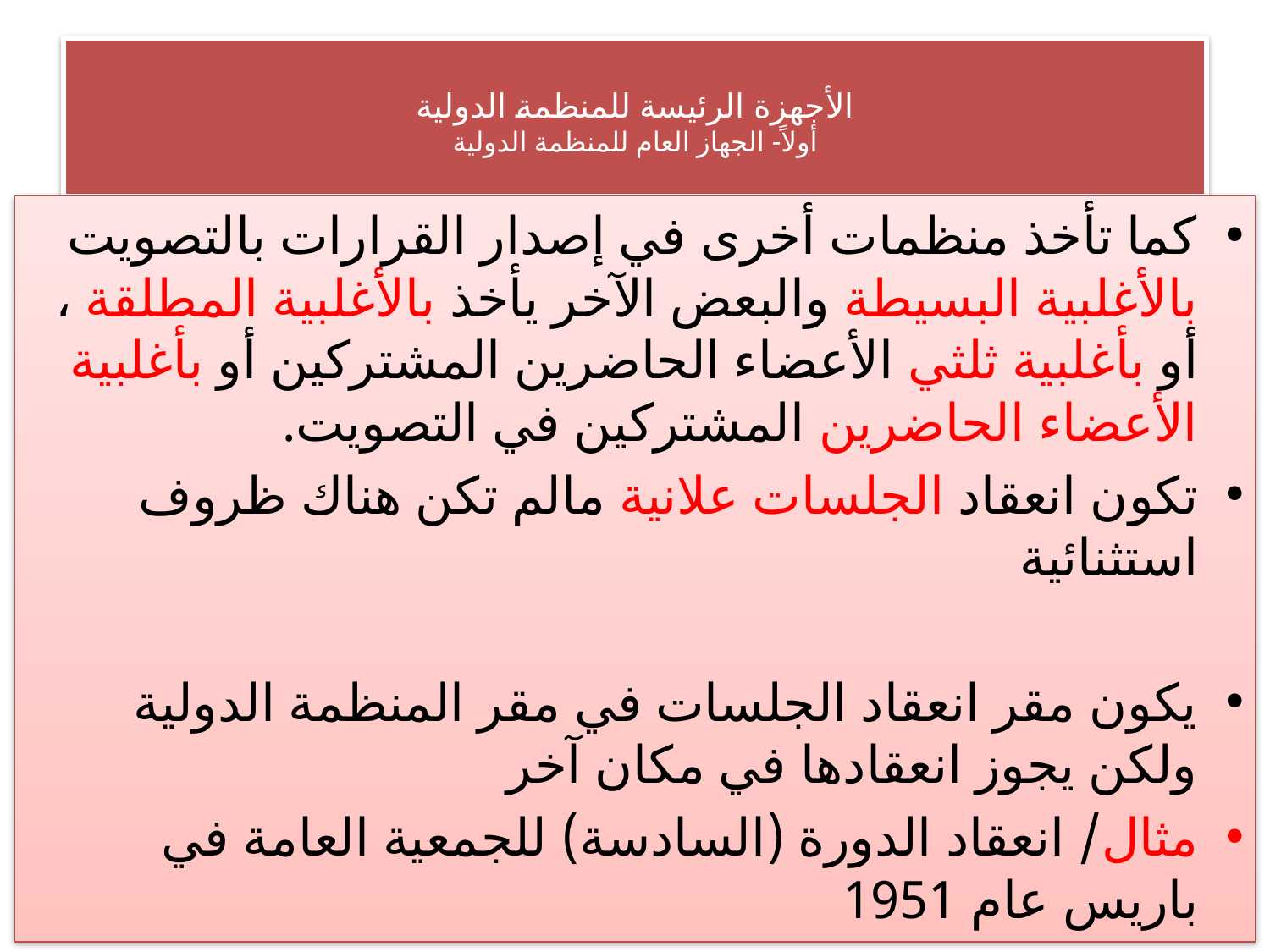

# الأجهزة الرئيسة للمنظمة الدولية أولاً- الجهاز العام للمنظمة الدولية
كما تأخذ منظمات أخرى في إصدار القرارات بالتصويت بالأغلبية البسيطة والبعض الآخر يأخذ بالأغلبية المطلقة ، أو بأغلبية ثلثي الأعضاء الحاضرين المشتركين أو بأغلبية الأعضاء الحاضرين المشتركين في التصويت.
تكون انعقاد الجلسات علانية مالم تكن هناك ظروف استثنائية

يكون مقر انعقاد الجلسات في مقر المنظمة الدولية ولكن يجوز انعقادها في مكان آخر
مثال/ انعقاد الدورة (السادسة) للجمعية العامة في باريس عام 1951